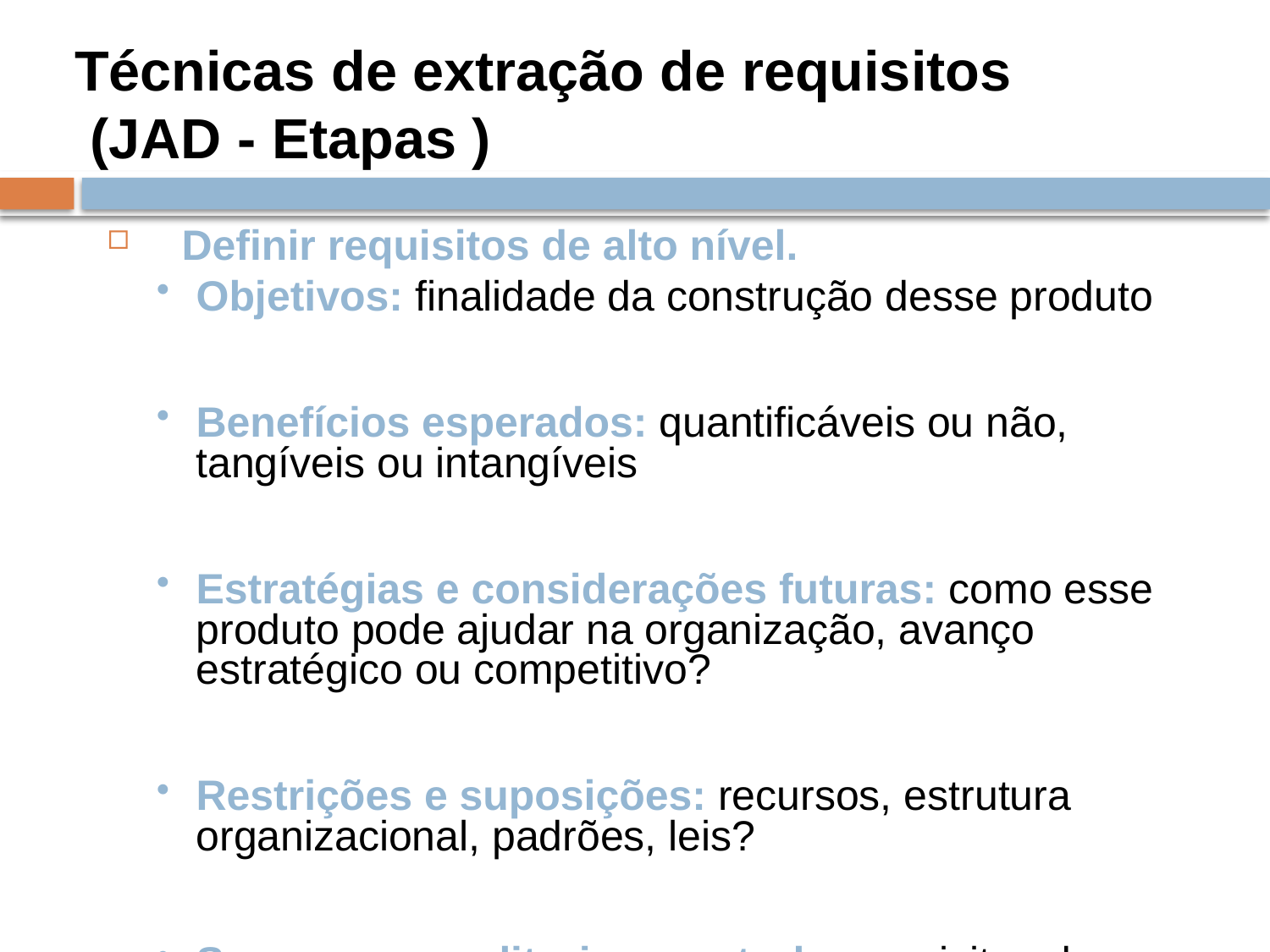

Técnicas de extração de requisitos
 (JAD - Etapas )
Definir requisitos de alto nível.
Objetivos: finalidade da construção desse produto

Benefícios esperados: quantificáveis ou não, tangíveis ou intangíveis

Estratégias e considerações futuras: como esse produto pode ajudar na organização, avanço estratégico ou competitivo?

Restrições e suposições: recursos, estrutura organizacional, padrões, leis?

Segurança, auditoria e controle: requisitos de segurança internos ou externos, auditorias ou controles?